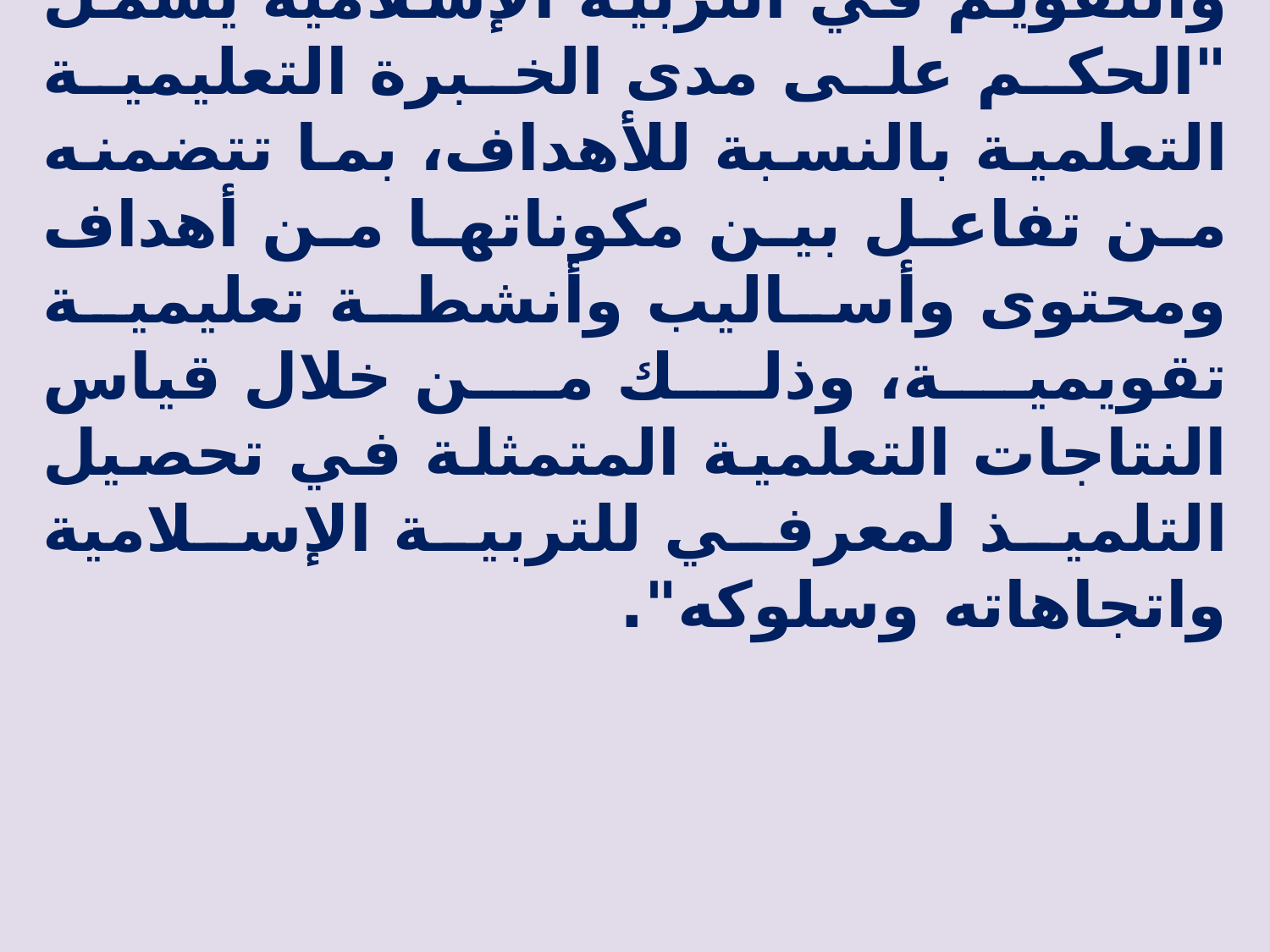

والتقويم في التربية الإسلامية يشمل "الحكم على مدى الخبرة التعليمية التعلمية بالنسبة للأهداف، بما تتضمنه من تفاعل بين مكوناتها من أهداف ومحتوى وأساليب وأنشطة تعليمية تقويمية، وذلك من خلال قياس النتاجات التعلمية المتمثلة في تحصيل التلميذ لمعرفي للتربية الإسلامية واتجاهاته وسلوكه".